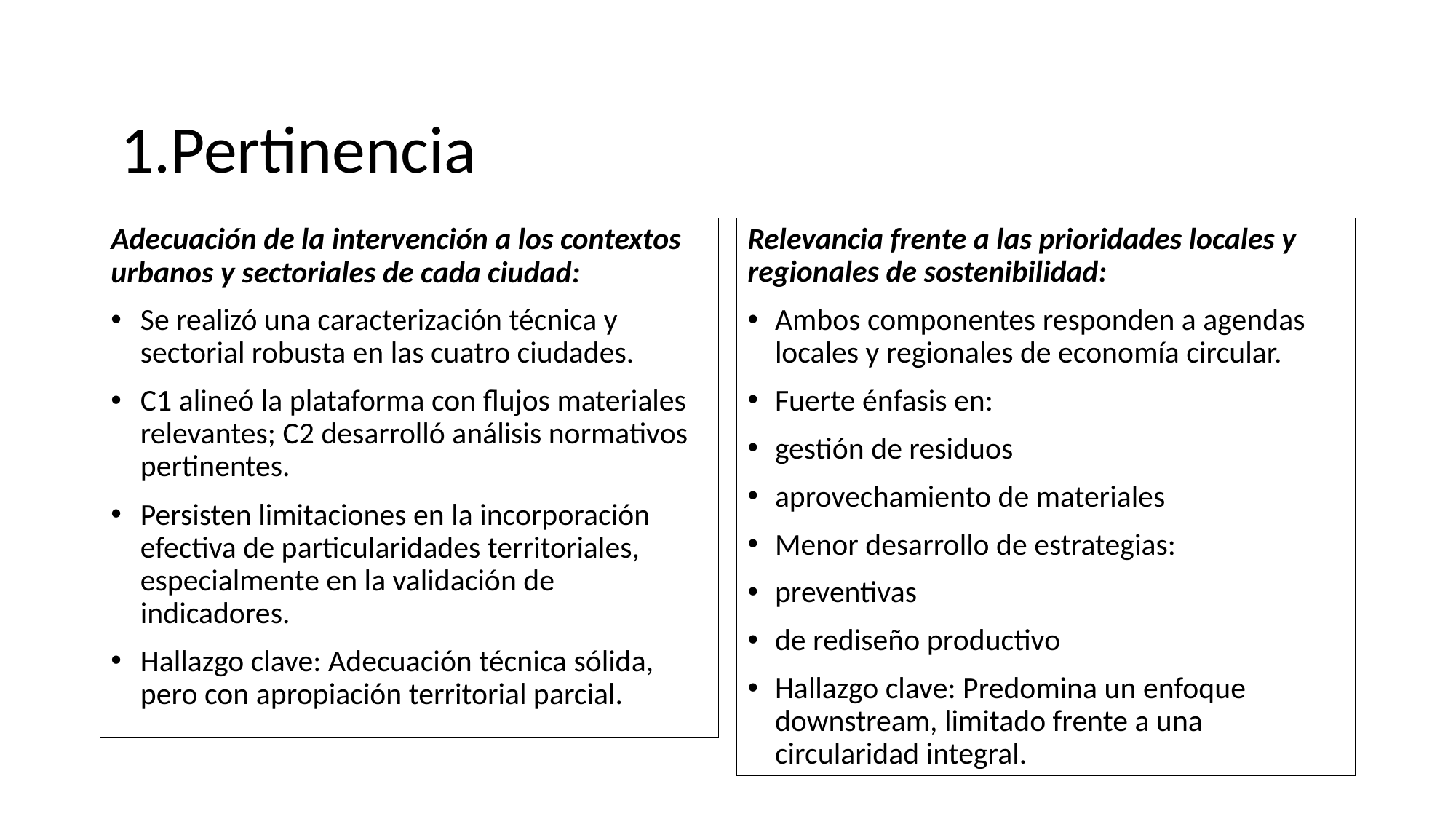

# 1.Pertinencia
Adecuación de la intervención a los contextos urbanos y sectoriales de cada ciudad:
Se realizó una caracterización técnica y sectorial robusta en las cuatro ciudades.
C1 alineó la plataforma con flujos materiales relevantes; C2 desarrolló análisis normativos pertinentes.
Persisten limitaciones en la incorporación efectiva de particularidades territoriales, especialmente en la validación de indicadores.
Hallazgo clave: Adecuación técnica sólida, pero con apropiación territorial parcial.
Relevancia frente a las prioridades locales y regionales de sostenibilidad:
Ambos componentes responden a agendas locales y regionales de economía circular.
Fuerte énfasis en:
gestión de residuos
aprovechamiento de materiales
Menor desarrollo de estrategias:
preventivas
de rediseño productivo
Hallazgo clave: Predomina un enfoque downstream, limitado frente a una circularidad integral.